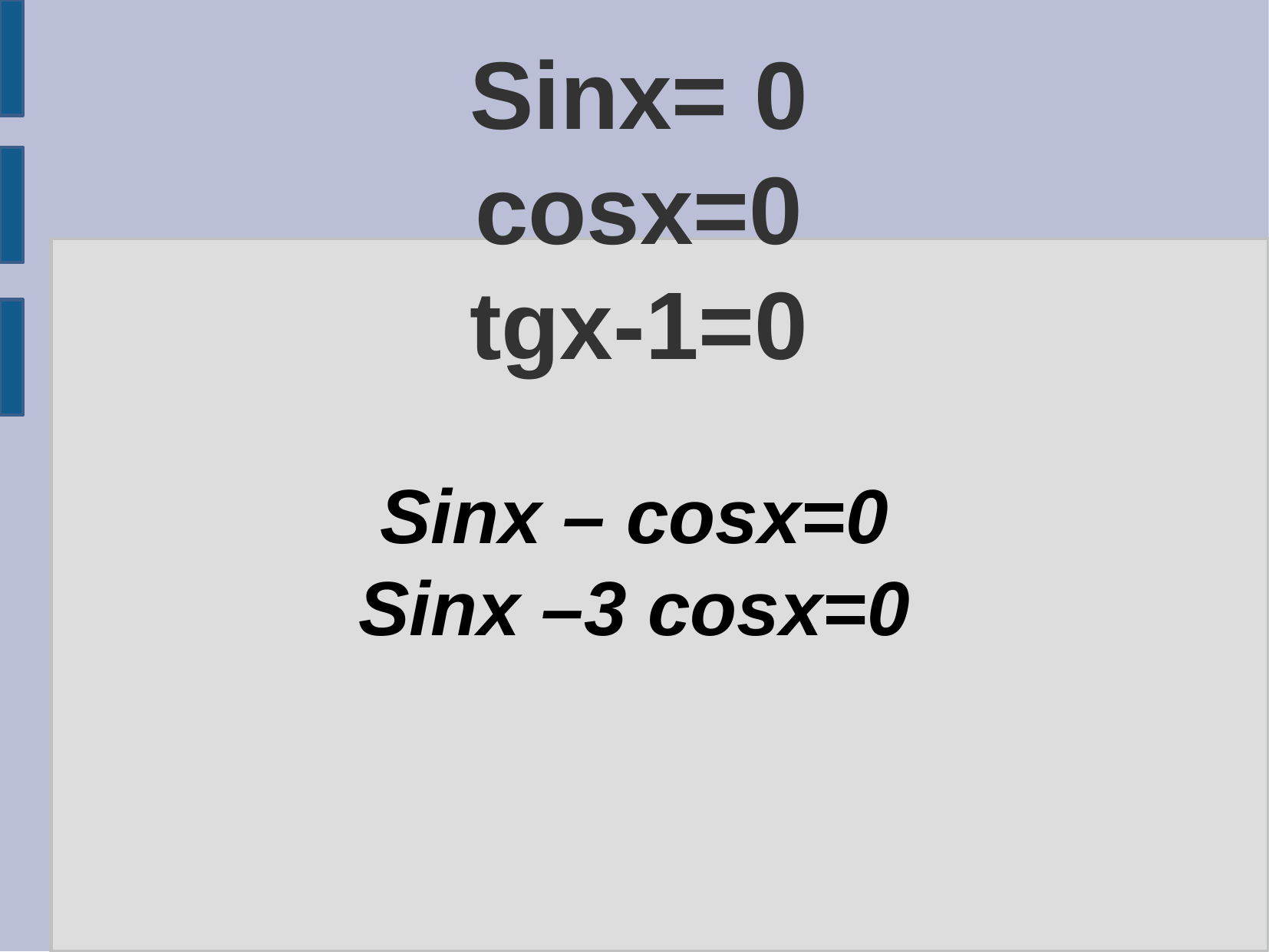

# Sinx= 0 cosx=0 tgx-1=0
Sinx – cosx=0
Sinx –3 cosx=0